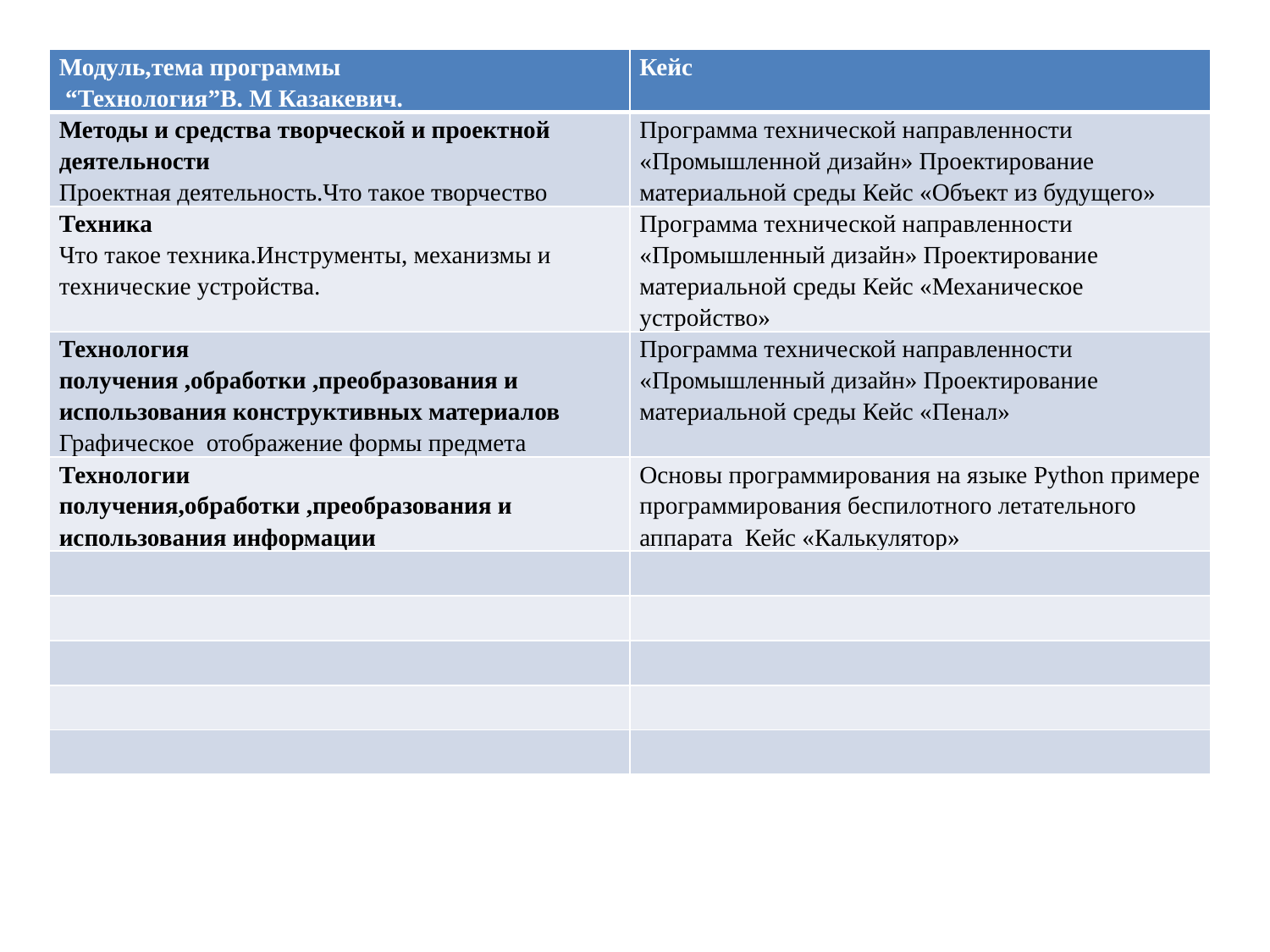

#
| Модуль,тема программы “Технология”В. М Казакевич. | Кейс |
| --- | --- |
| Методы и средства творческой и проектной деятельности Проектная деятельность.Что такое творчество | Программа технической направленности «Промышленной дизайн» Проектирование материальной среды Кейс «Объект из будущего» |
| Техника Что такое техника.Инструменты, механизмы и технические устройства. | Программа технической направленности «Промышленный дизайн» Проектирование материальной среды Кейс «Механическое устройство» |
| Технология получения ,обработки ,преобразования и использования конструктивных материалов Графическое отображение формы предмета | Программа технической направленности «Промышленный дизайн» Проектирование материальной среды Кейс «Пенал» |
| Технологии получения,обработки ,преобразования и использования информации | Основы программирования на языке Python примере программирования беспилотного летательного аппарата Кейс «Калькулятор» |
|  |  |
|  |  |
|  |  |
|  |  |
|  |  |